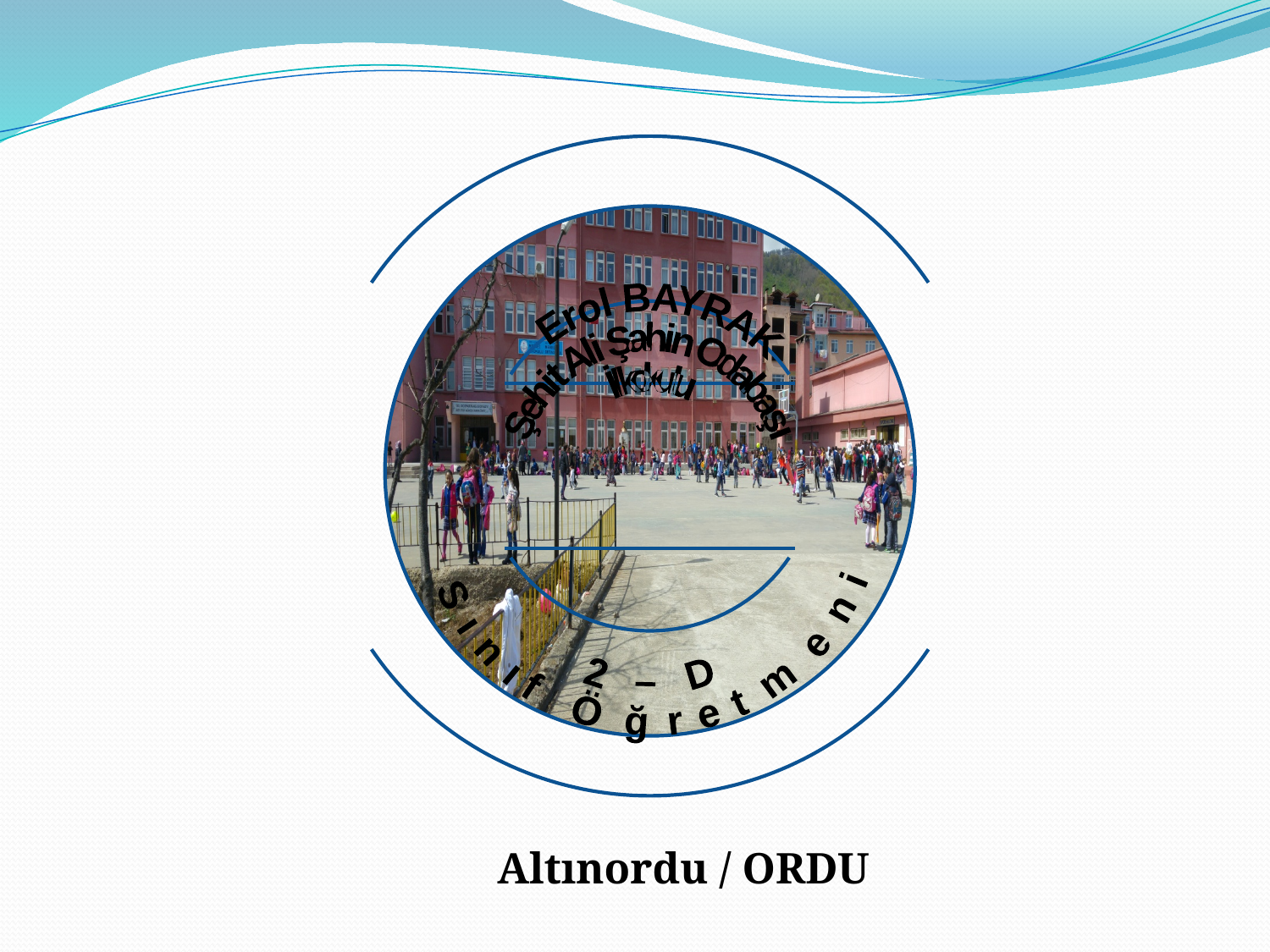

Erol BAYRAK
Şehit Ali Şahin Odabaşı
İlkokulu

2 – D
Sınıf Öğretmeni
Altınordu / ORDU